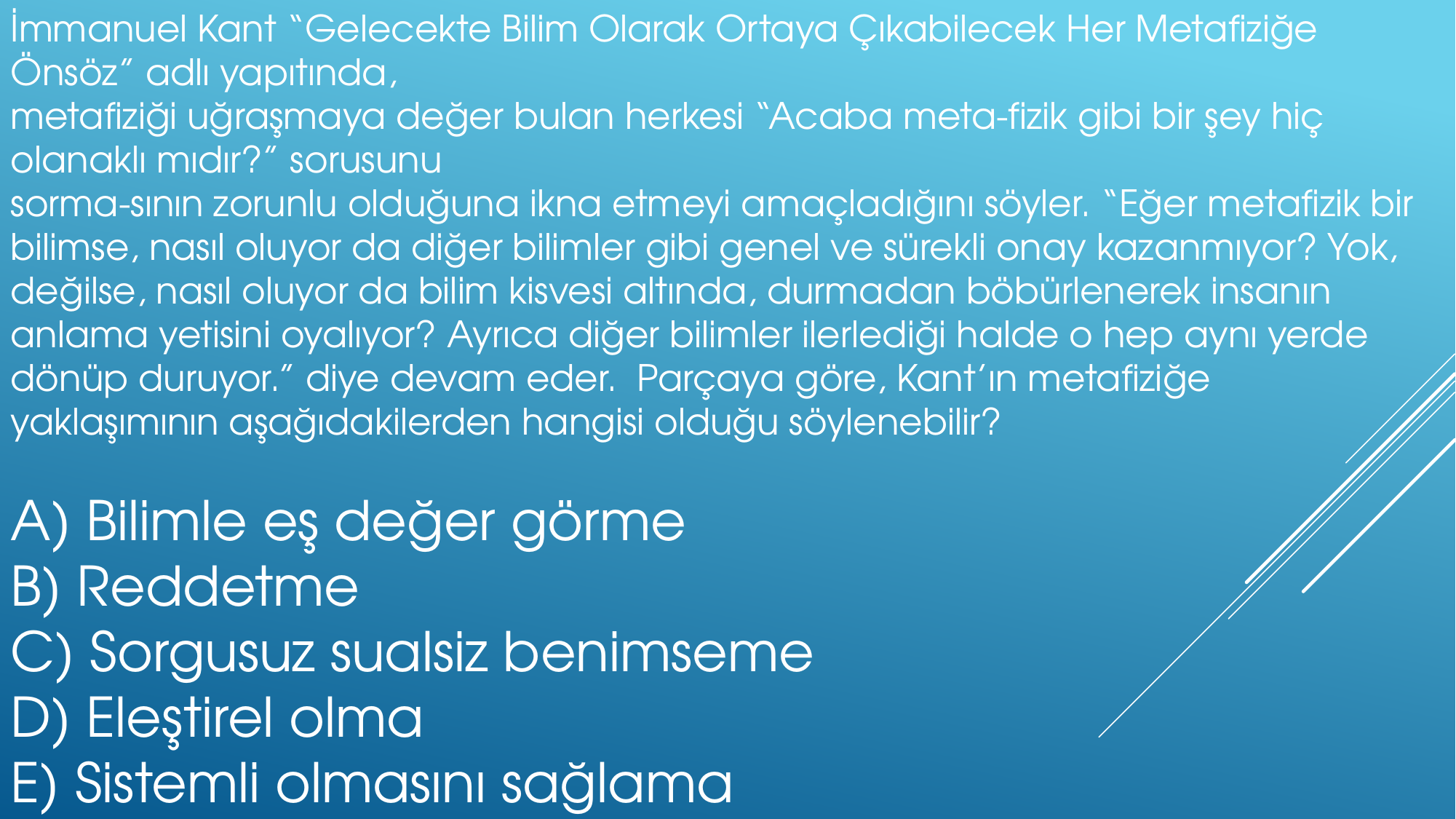

İmmanuel Kant “Gelecekte Bilim Olarak Ortaya Çıkabilecek Her Metafiziğe Önsöz” adlı yapıtında,
metafiziği uğraşmaya değer bulan herkesi “Acaba meta-fizik gibi bir şey hiç olanaklı mıdır?” sorusunu
sorma-sının zorunlu olduğuna ikna etmeyi amaçladığını söyler. “Eğer metafizik bir bilimse, nasıl oluyor da diğer bilimler gibi genel ve sürekli onay kazanmıyor? Yok, değilse, nasıl oluyor da bilim kisvesi altında, durmadan böbürlenerek insanın anlama yetisini oyalıyor? Ayrıca diğer bilimler ilerlediği halde o hep aynı yerde dönüp duruyor.” diye devam eder.  Parçaya göre, Kant’ın metafiziğe yaklaşımının aşağıdakilerden hangisi olduğu söylenebilir?

A) Bilimle eş değer görme
B) Reddetme
C) Sorgusuz sualsiz benimseme
D) Eleştirel olma
E) Sistemli olmasını sağlama

  (2007-ÖSS)